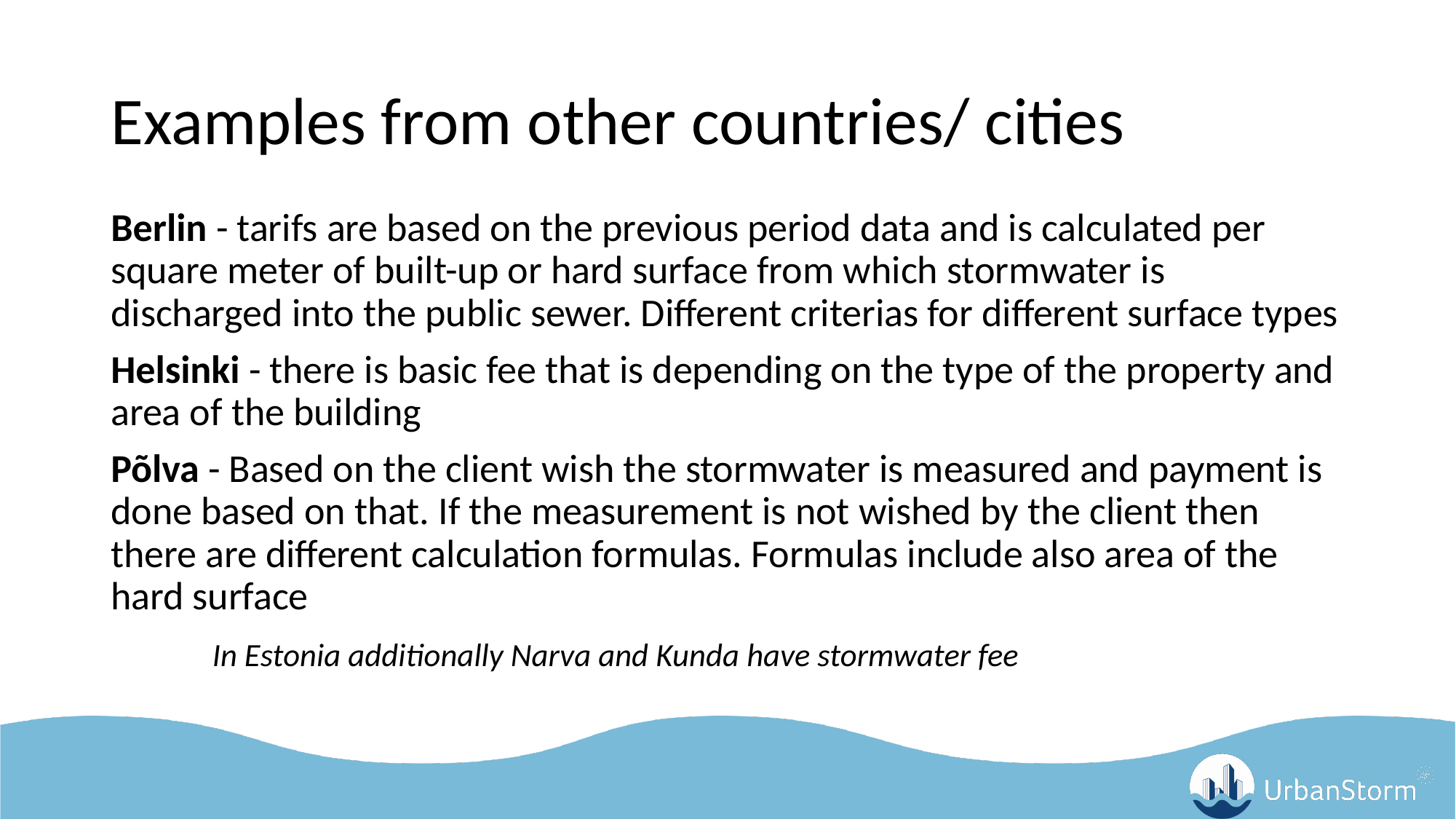

# Examples from other countries/ cities
Berlin - tarifs are based on the previous period data and is calculated per square meter of built-up or hard surface from which stormwater is discharged into the public sewer. Different criterias for different surface types
Helsinki - there is basic fee that is depending on the type of the property and area of the building
Põlva - Based on the client wish the stormwater is measured and payment is done based on that. If the measurement is not wished by the client then there are different calculation formulas. Formulas include also area of the hard surface
	In Estonia additionally Narva and Kunda have stormwater fee